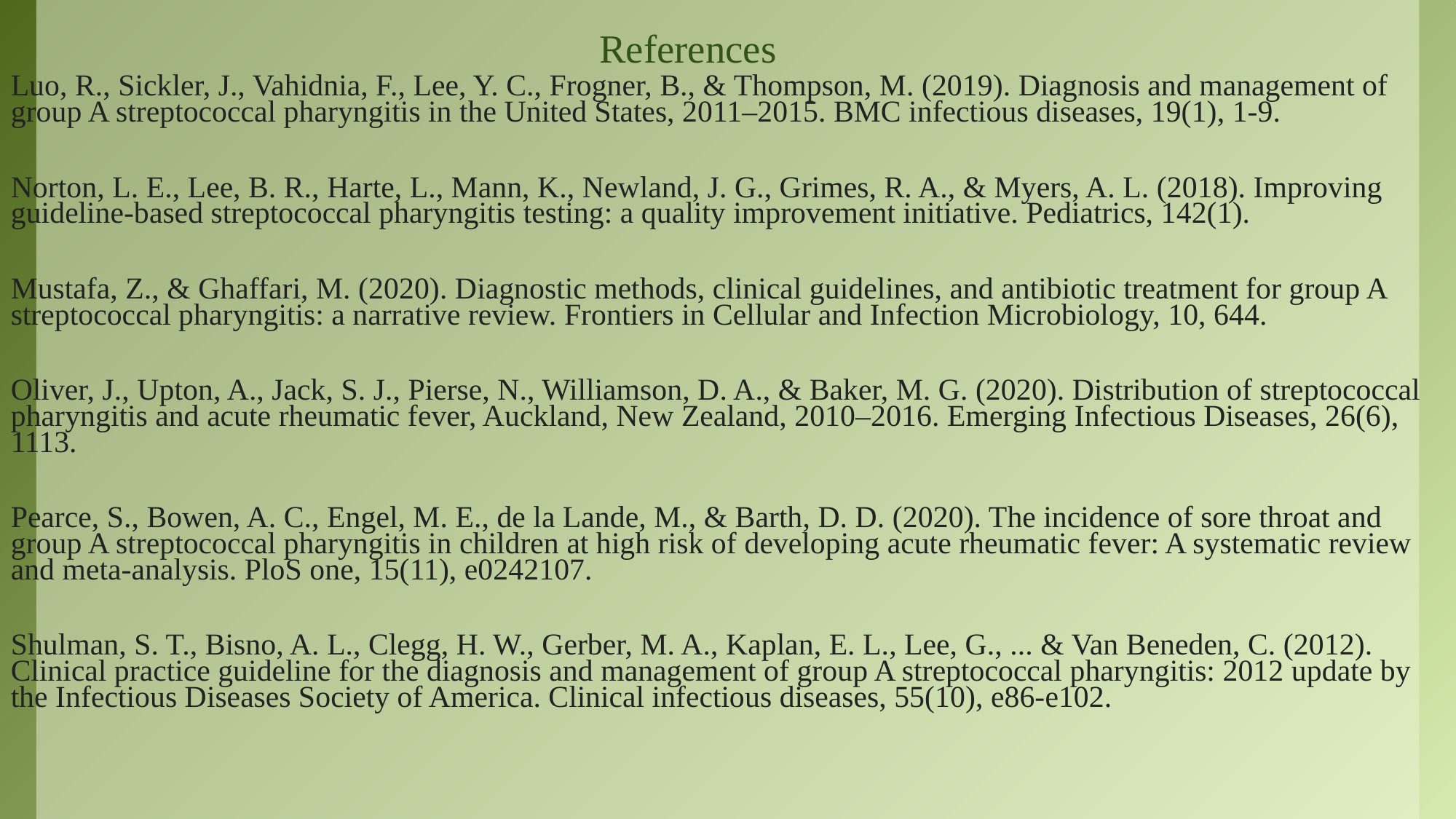

# References
Luo, R., Sickler, J., Vahidnia, F., Lee, Y. C., Frogner, B., & Thompson, M. (2019). Diagnosis and management of group A streptococcal pharyngitis in the United States, 2011–2015. BMC infectious diseases, 19(1), 1-9.

Norton, L. E., Lee, B. R., Harte, L., Mann, K., Newland, J. G., Grimes, R. A., & Myers, A. L. (2018). Improving guideline-based streptococcal pharyngitis testing: a quality improvement initiative. Pediatrics, 142(1).

Mustafa, Z., & Ghaffari, M. (2020). Diagnostic methods, clinical guidelines, and antibiotic treatment for group A streptococcal pharyngitis: a narrative review. Frontiers in Cellular and Infection Microbiology, 10, 644.

Oliver, J., Upton, A., Jack, S. J., Pierse, N., Williamson, D. A., & Baker, M. G. (2020). Distribution of streptococcal pharyngitis and acute rheumatic fever, Auckland, New Zealand, 2010–2016. Emerging Infectious Diseases, 26(6), 1113.

Pearce, S., Bowen, A. C., Engel, M. E., de la Lande, M., & Barth, D. D. (2020). The incidence of sore throat and group A streptococcal pharyngitis in children at high risk of developing acute rheumatic fever: A systematic review and meta-analysis. PloS one, 15(11), e0242107.

Shulman, S. T., Bisno, A. L., Clegg, H. W., Gerber, M. A., Kaplan, E. L., Lee, G., ... & Van Beneden, C. (2012). Clinical practice guideline for the diagnosis and management of group A streptococcal pharyngitis: 2012 update by the Infectious Diseases Society of America. Clinical infectious diseases, 55(10), e86-e102.